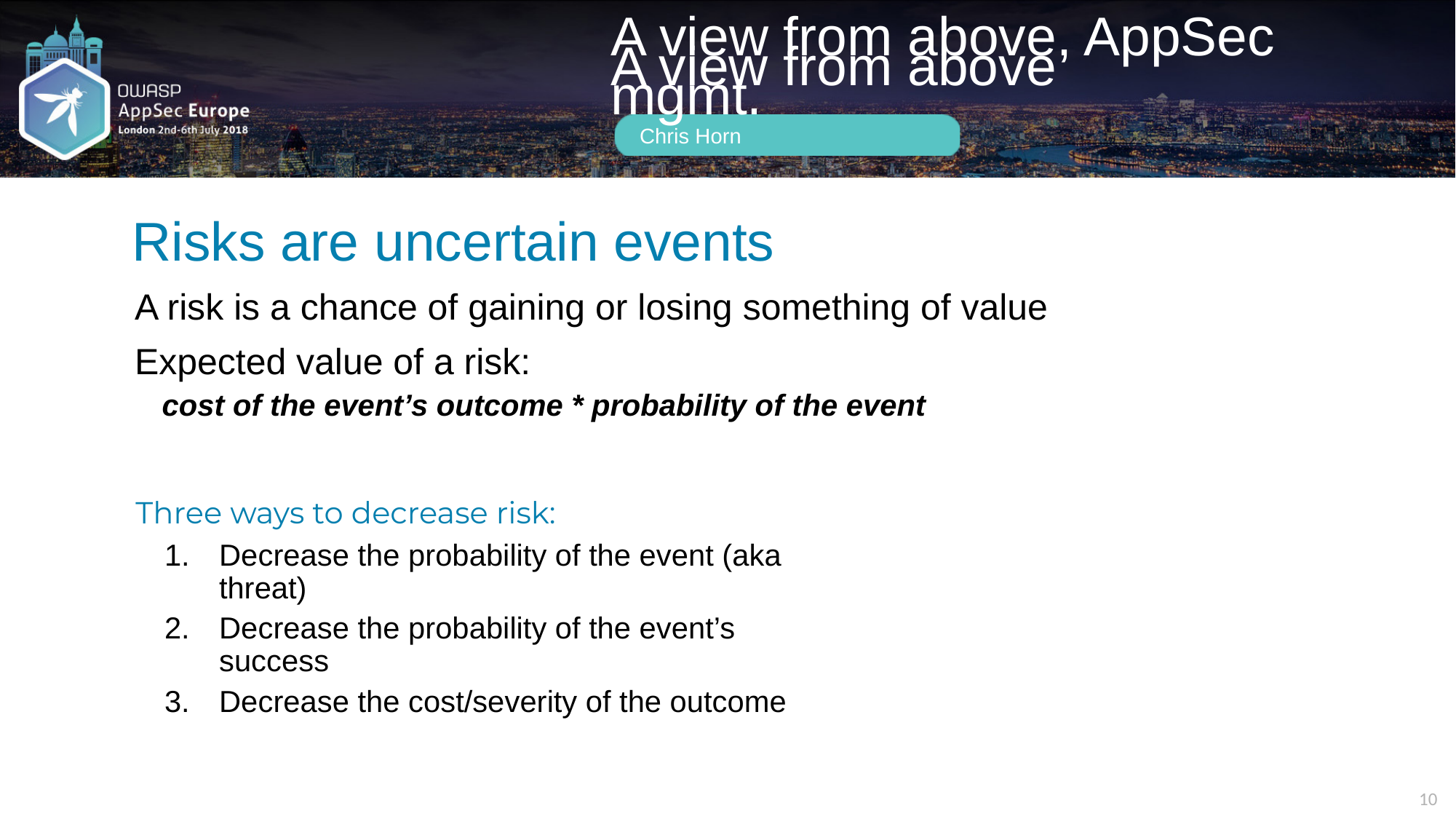

# Risks are uncertain events
A risk is a chance of gaining or losing something of value
Expected value of a risk:
cost of the event’s outcome * probability of the event
Three ways to decrease risk:
Decrease the probability of the event (aka threat)
Decrease the probability of the event’s success
Decrease the cost/severity of the outcome
10